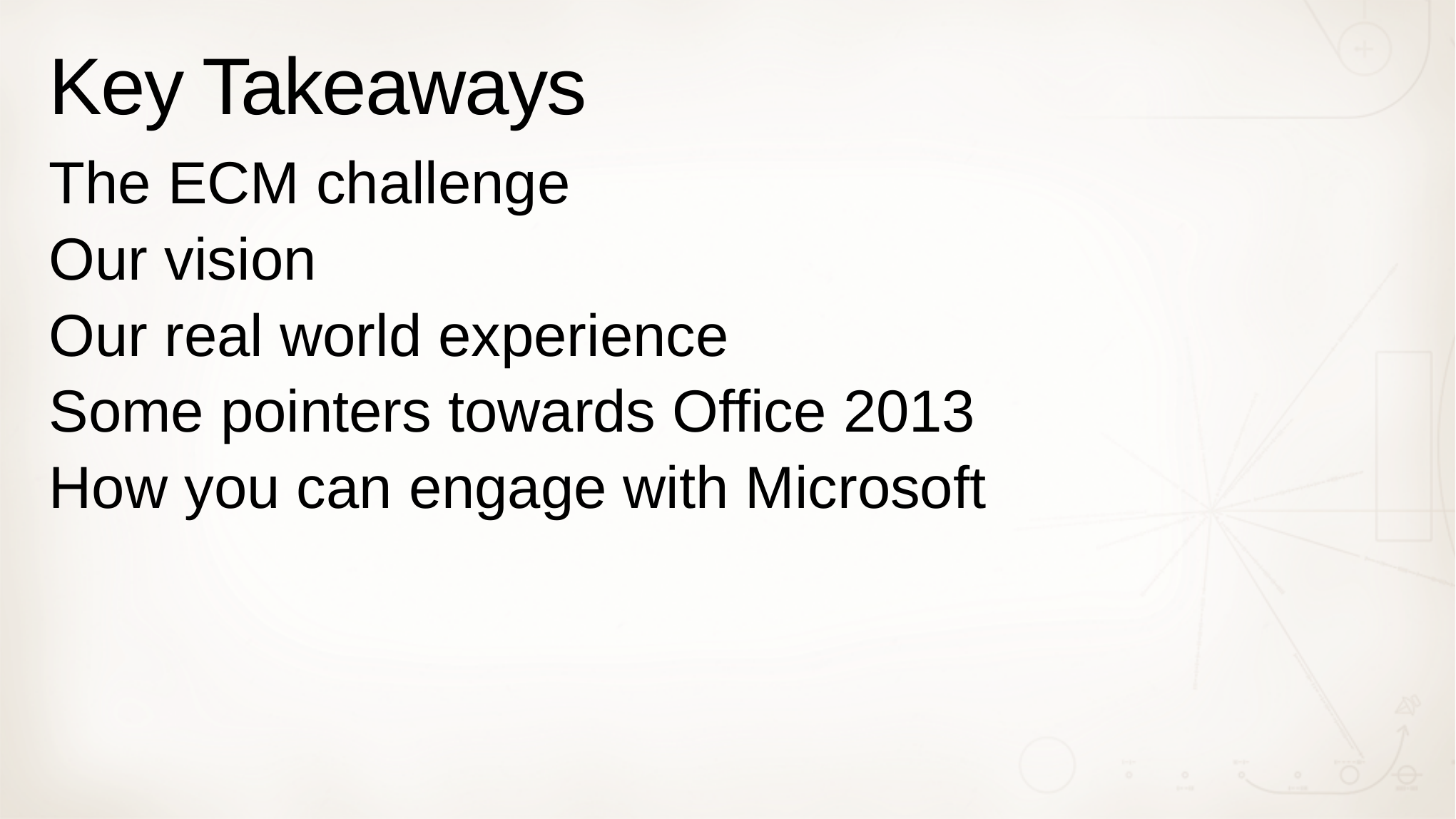

# Key Takeaways
The ECM challenge
Our vision
Our real world experience
Some pointers towards Office 2013
How you can engage with Microsoft